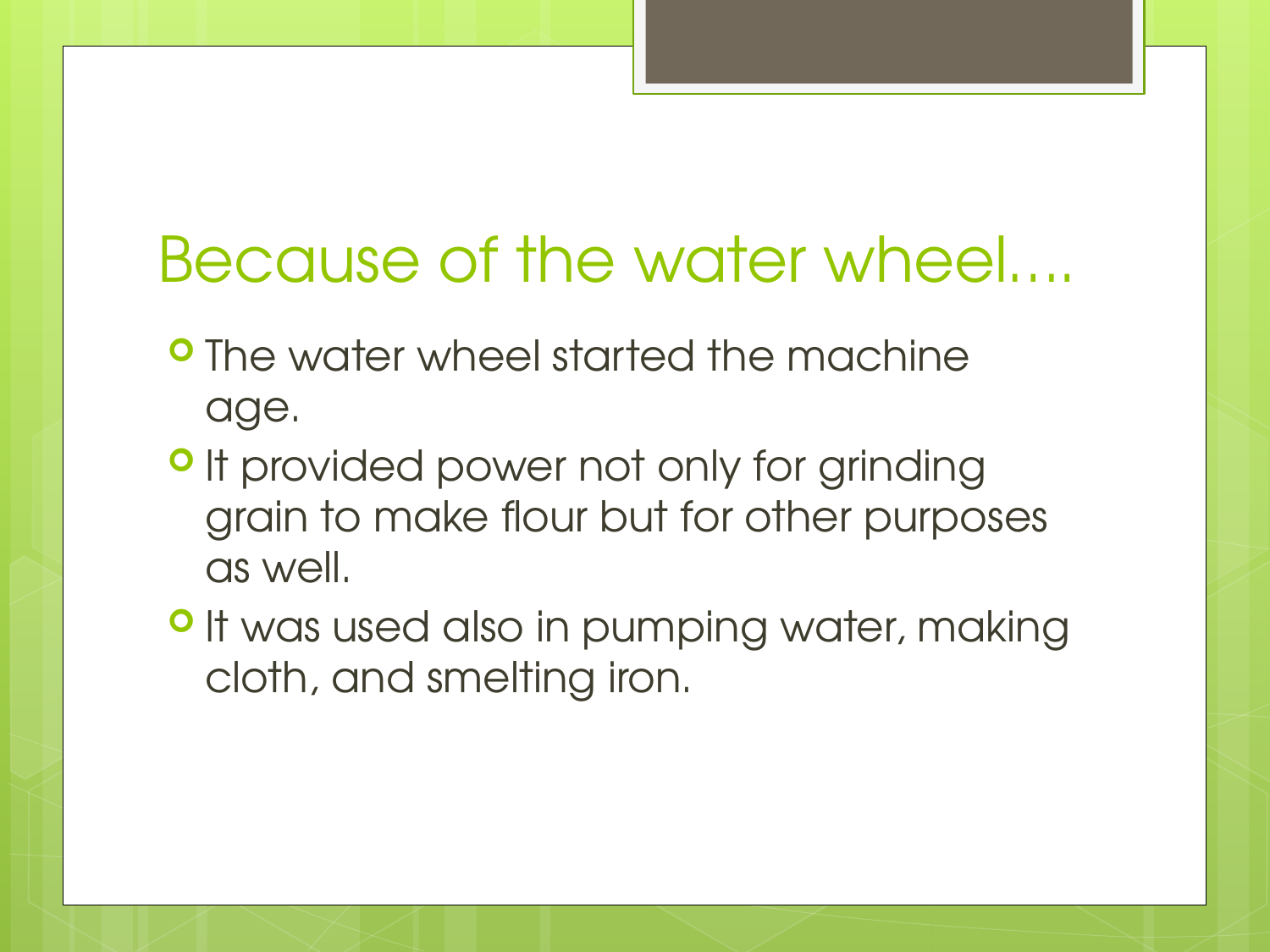

# Because of the water wheel….
The water wheel started the machine age.
It provided power not only for grinding grain to make flour but for other purposes as well.
It was used also in pumping water, making cloth, and smelting iron.